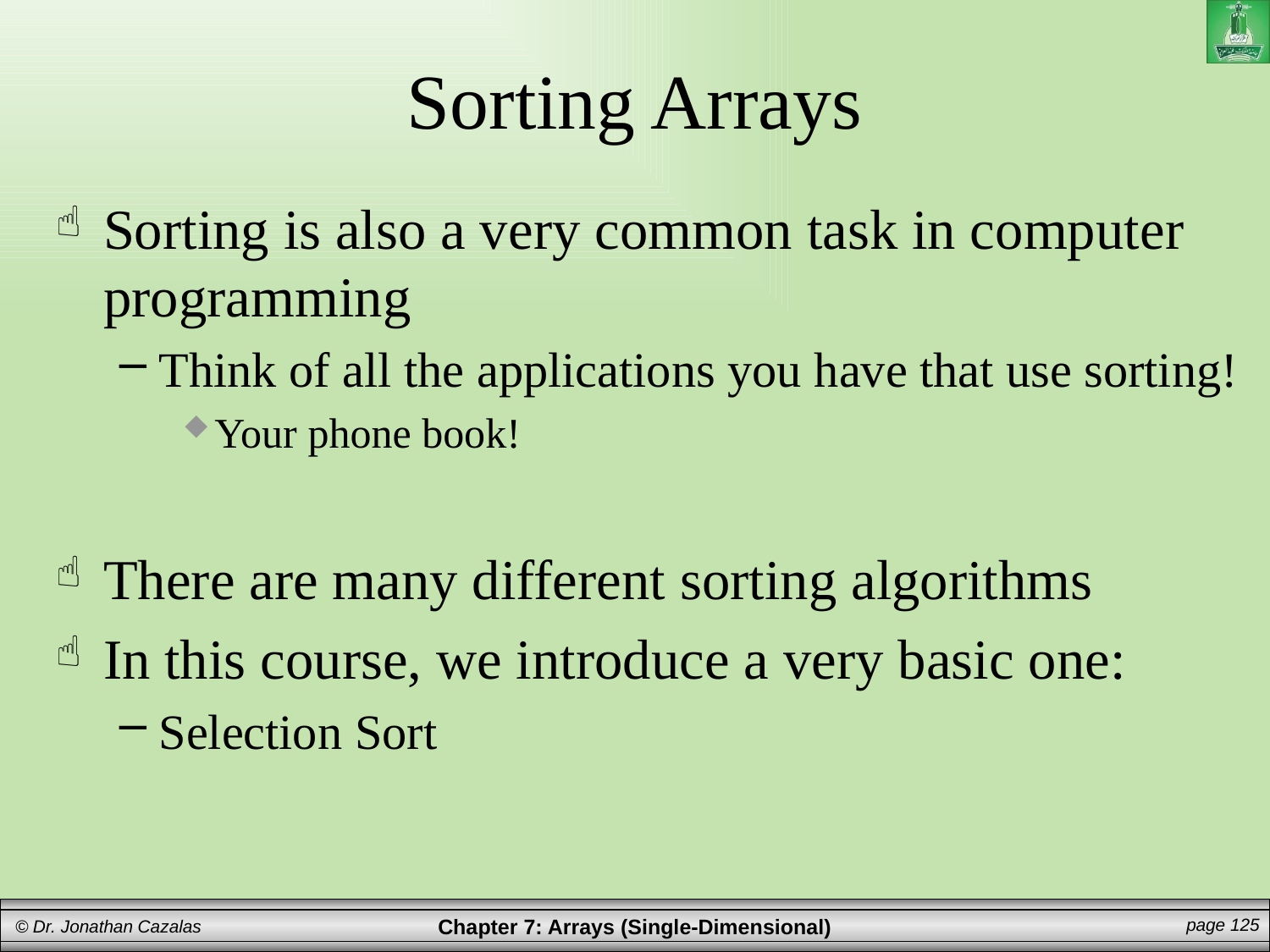

# Sorting Arrays
Sorting is also a very common task in computer programming
Think of all the applications you have that use sorting!
Your phone book!

There are many different sorting algorithms
In this course, we introduce a very basic one:
Selection Sort